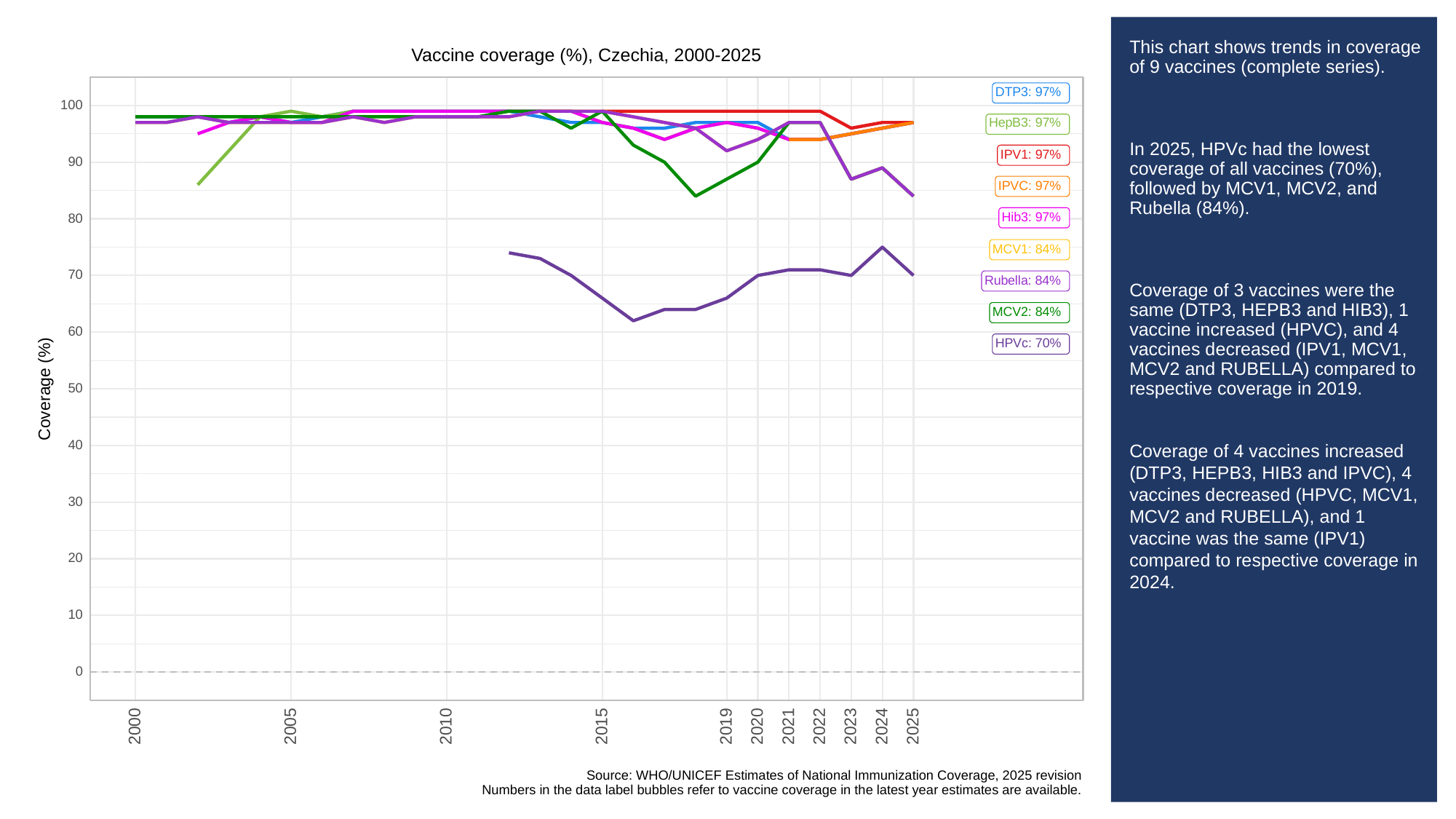

# This chart shows trends in coverage of 9 vaccines (complete series).

In 2025, HPVc had the lowest coverage of all vaccines (70%), followed by MCV1, MCV2, and Rubella (84%).

Coverage of 3 vaccines were the same (DTP3, HEPB3 and HIB3), 1 vaccine increased (HPVC), and 4 vaccines decreased (IPV1, MCV1, MCV2 and RUBELLA) compared to respective coverage in 2019.

Coverage of 4 vaccines increased (DTP3, HEPB3, HIB3 and IPVC), 4 vaccines decreased (HPVC, MCV1, MCV2 and RUBELLA), and 1 vaccine was the same (IPV1) compared to respective coverage in 2024.

Vaccine coverage (%), Czechia, 2000-2025

DTP3: 97%

100

HepB3: 97%

IPV1: 97%
90

IPVC: 97%

Hib3: 97%
80

MCV1: 84%

70

Rubella: 84%

MCV2: 84%
60

HPVc: 70%

Coverage (%)
50

40

30

20

10

0

2023
2000
2005
2010
2015
2019
2020
2021
2022
2024
2025
Source: WHO/UNICEF Estimates of National Immunization Coverage, 2025 revision
Numbers in the data label bubbles refer to vaccine coverage in the latest year estimates are available.